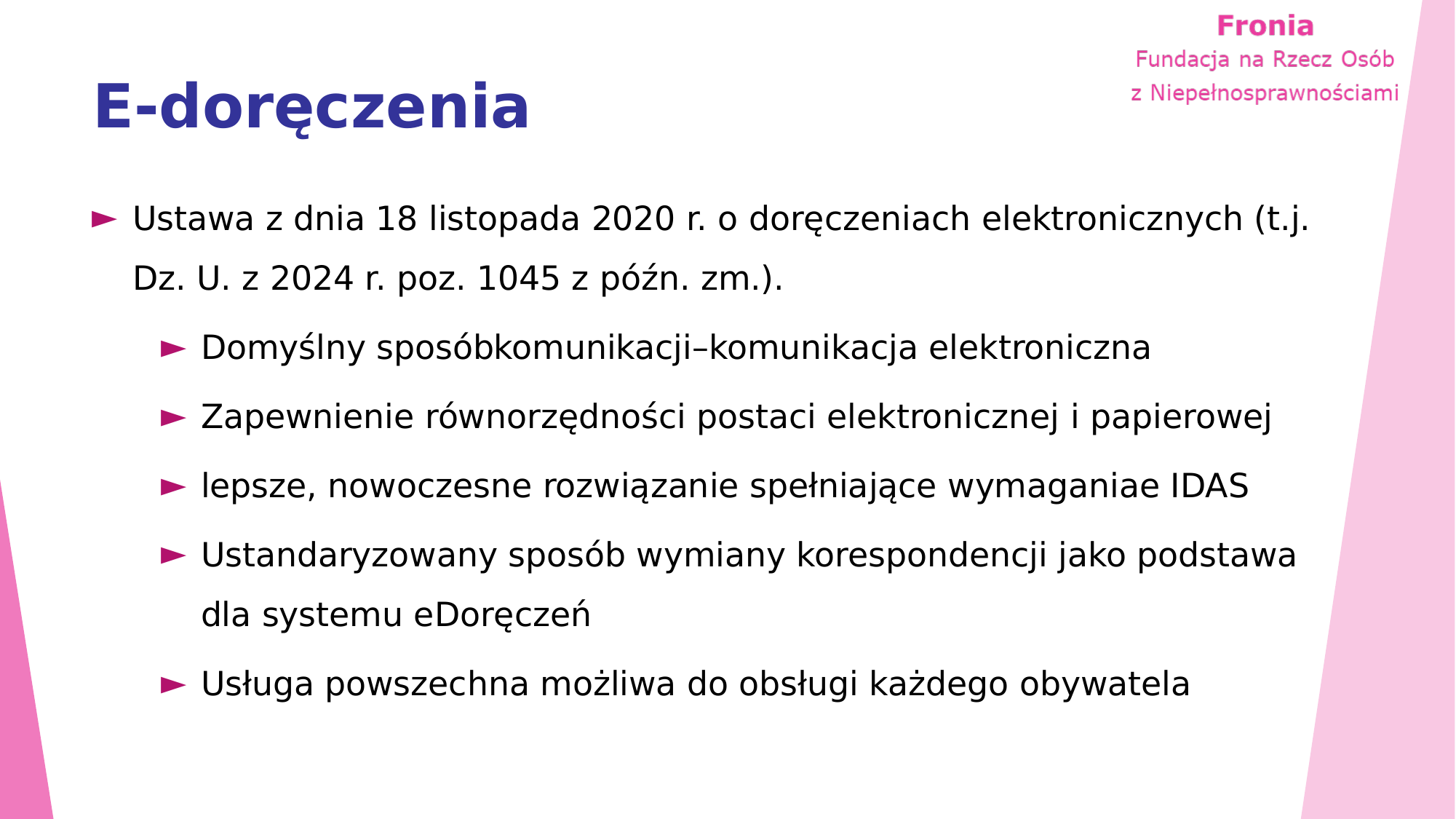

# E-doręczenia
Ustawa z dnia 18 listopada 2020 r. o doręczeniach elektronicznych (t.j. Dz. U. z 2024 r. poz. 1045 z późn. zm.).
Domyślny sposóbkomunikacji–komunikacja elektroniczna
Zapewnienie równorzędności postaci elektronicznej i papierowej
lepsze, nowoczesne rozwiązanie spełniające wymaganiae IDAS
Ustandaryzowany sposób wymiany korespondencji jako podstawa dla systemu eDoręczeń
Usługa powszechna możliwa do obsługi każdego obywatela